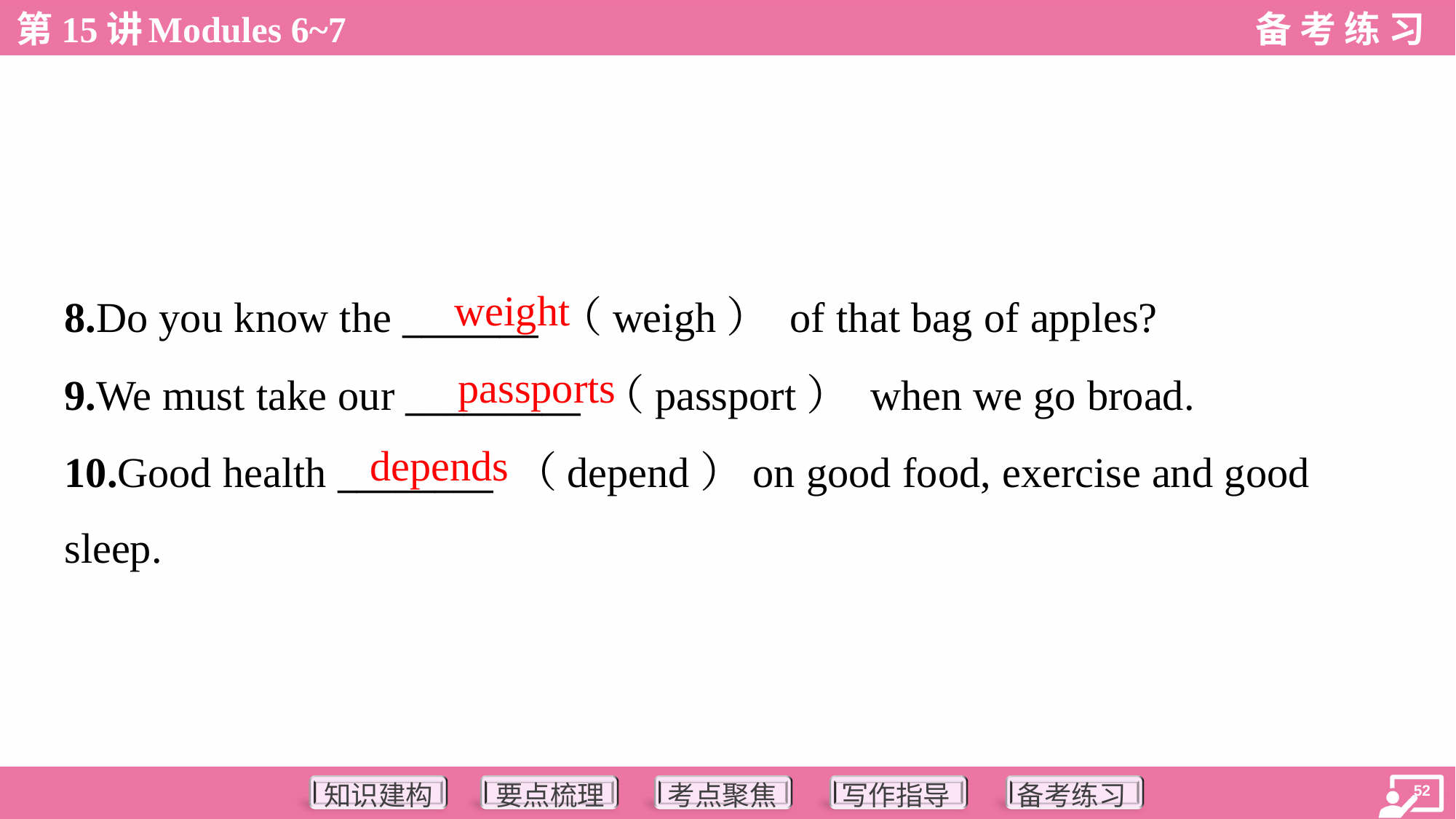

weight
8.Do you know the _______ （weigh） of that bag of apples?
9.We must take our _________ （passport） when we go broad.
10.Good health ________ （depend）on good food, exercise and good
sleep.
passports
depends